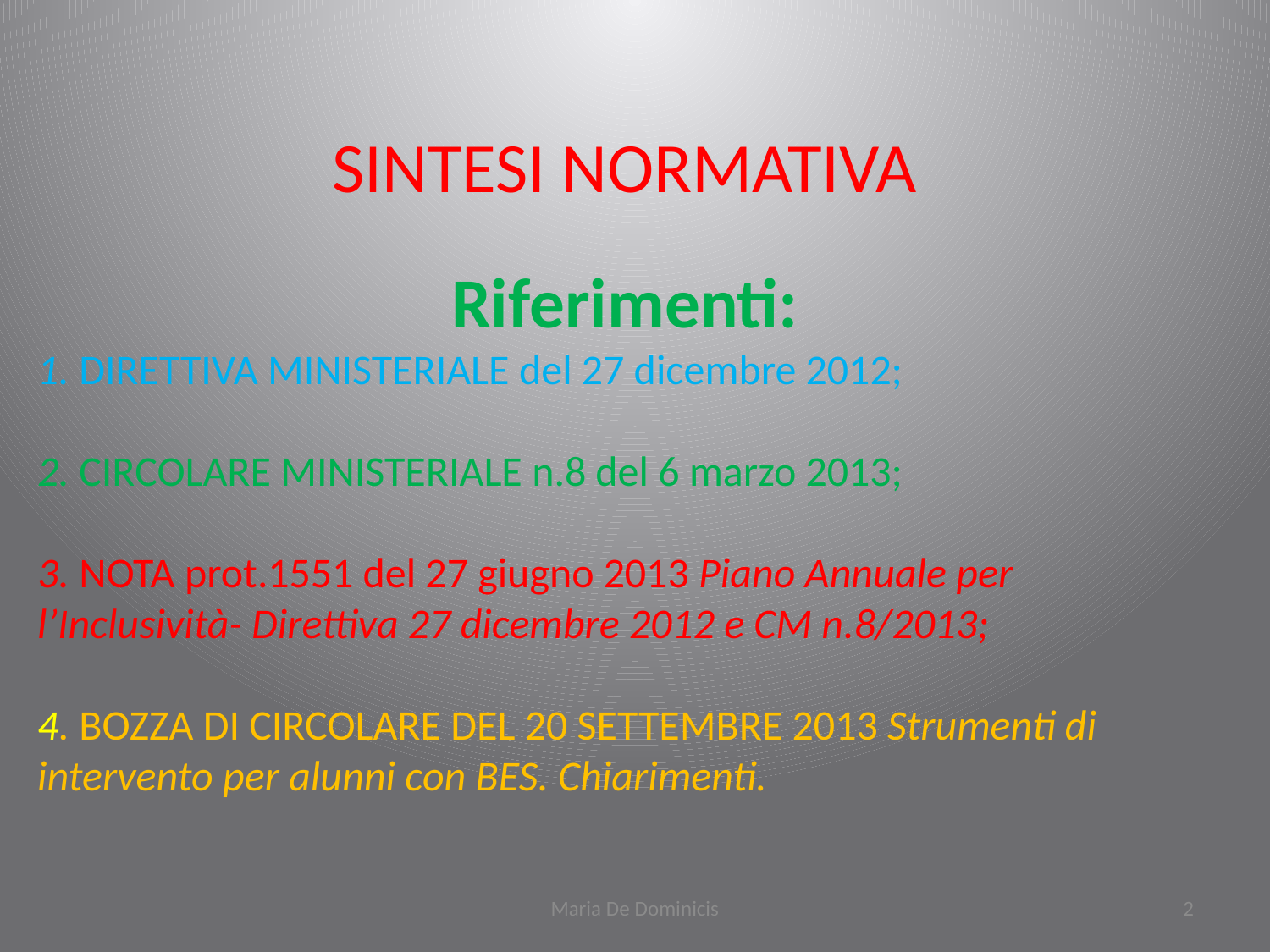

SINTESI NORMATIVA

Riferimenti:
1. DIRETTIVA MINISTERIALE del 27 dicembre 2012;

2. CIRCOLARE MINISTERIALE n.8 del 6 marzo 2013;

3. NOTA prot.1551 del 27 giugno 2013 Piano Annuale per l’Inclusività- Direttiva 27 dicembre 2012 e CM n.8/2013;

4. BOZZA DI CIRCOLARE DEL 20 SETTEMBRE 2013 Strumenti di intervento per alunni con BES. Chiarimenti.
Maria De Dominicis
2